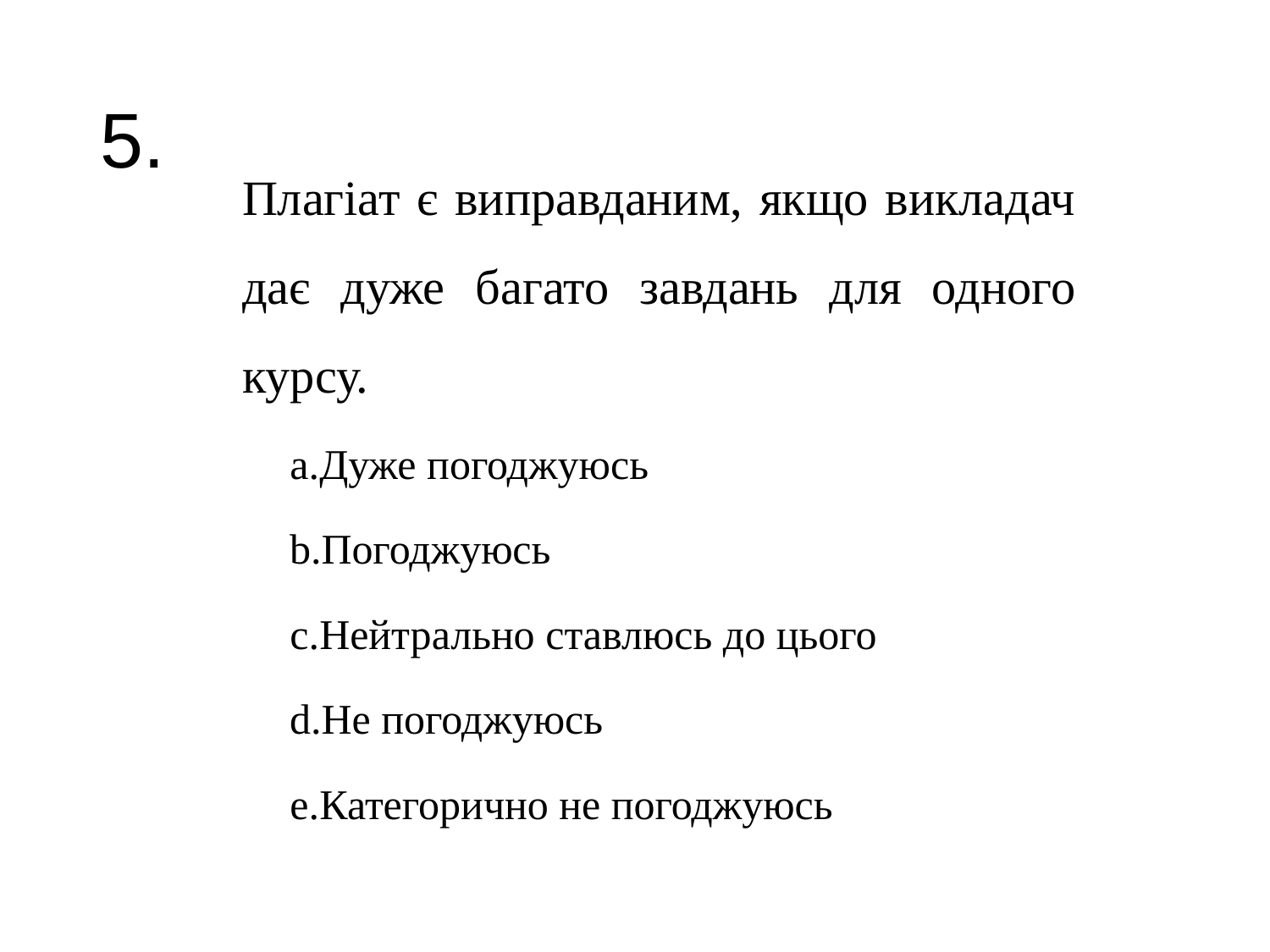

# 5.
Плагіат є виправданим, якщо викладач дає дуже багато завдань для одного курсу.
Дуже погоджуюсь
Погоджуюсь
Нейтрально ставлюсь до цього
Не погоджуюсь
Категорично не погоджуюсь